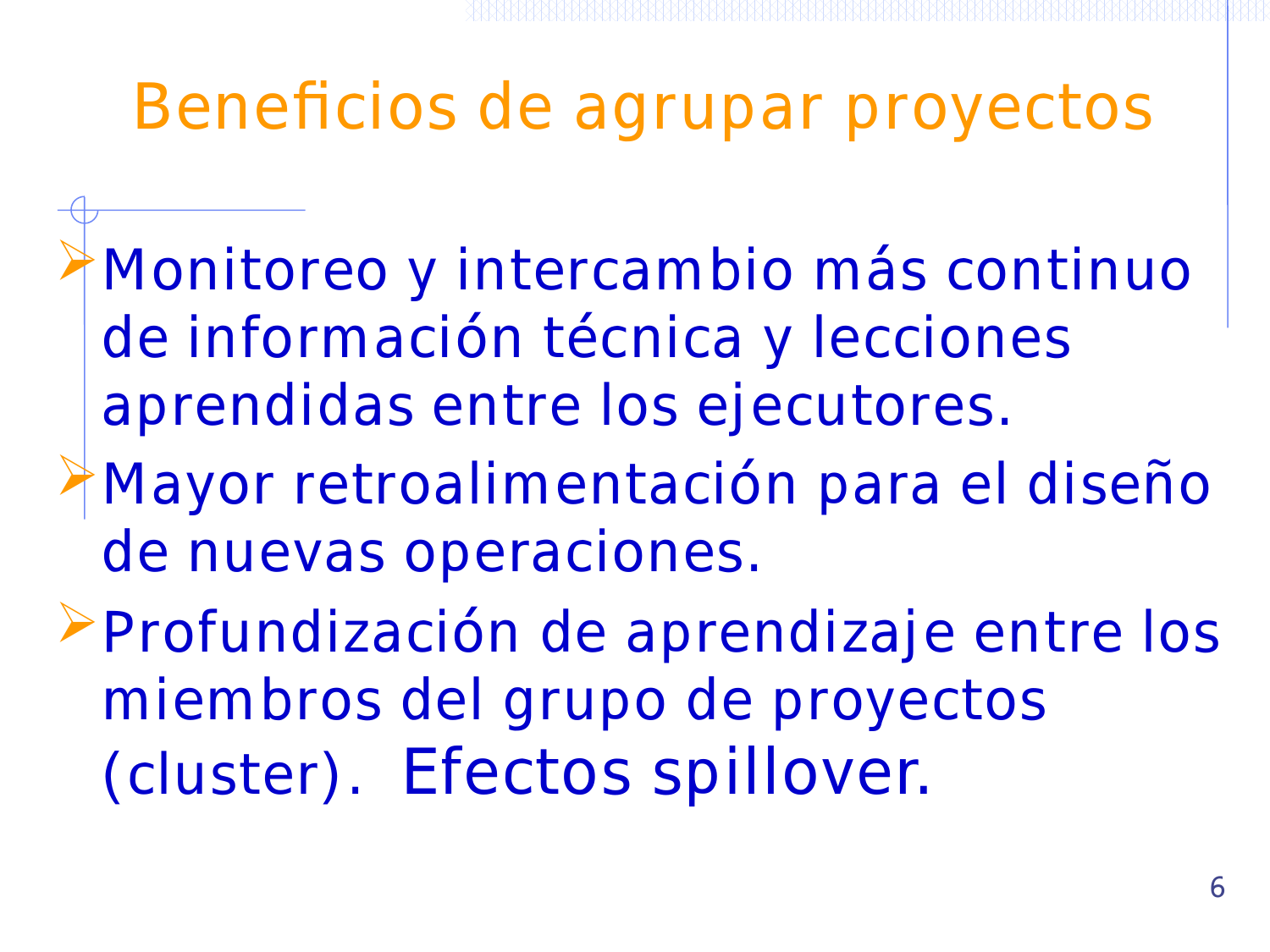

# Beneficios de agrupar proyectos

Monitoreo y intercambio más continuo de información técnica y lecciones aprendidas entre los ejecutores.
Mayor retroalimentación para el diseño de nuevas operaciones.
Profundización de aprendizaje entre los miembros del grupo de proyectos (cluster).  Efectos spillover.
6